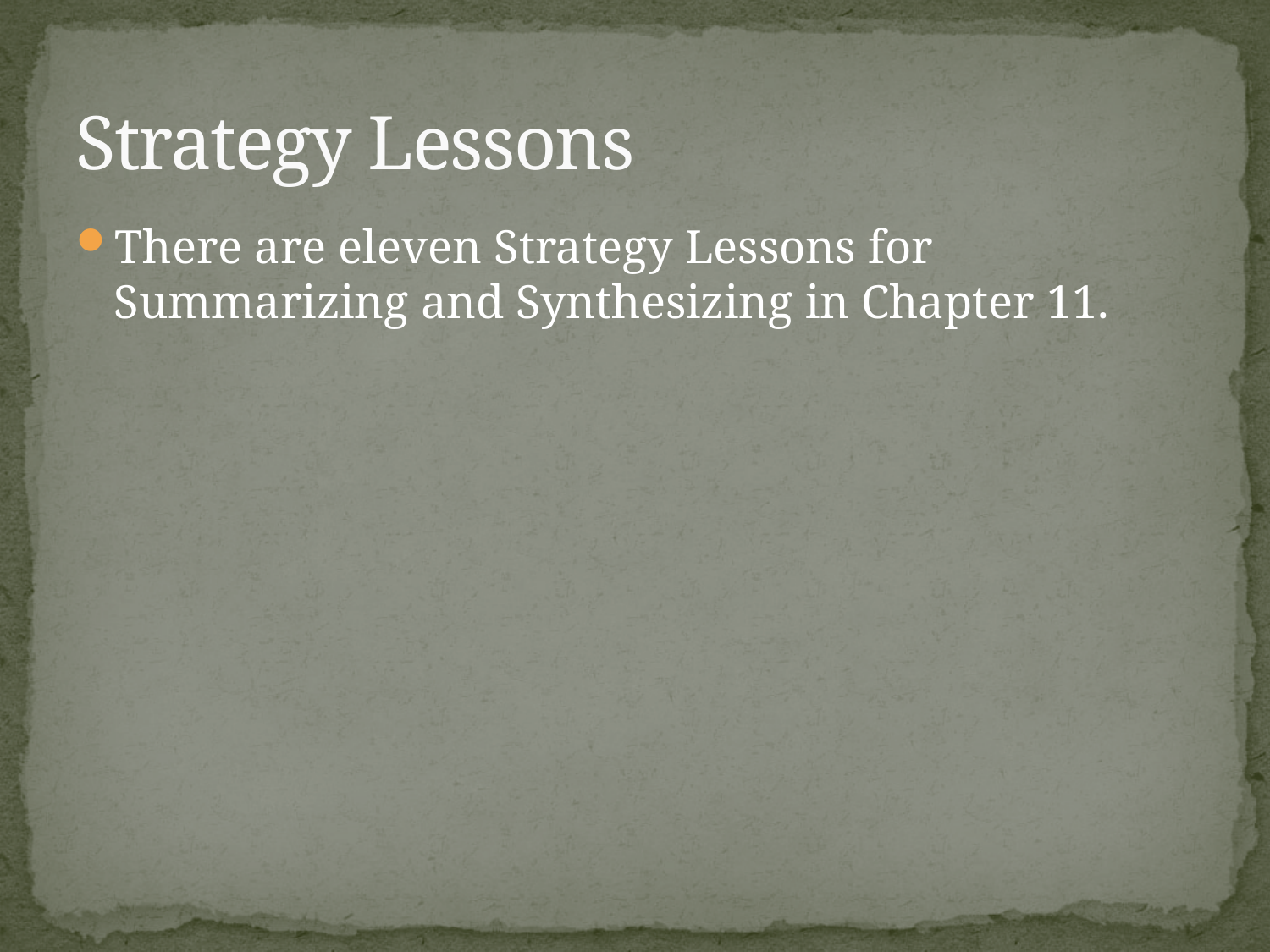

# Strategy Lessons
There are eleven Strategy Lessons for Summarizing and Synthesizing in Chapter 11.